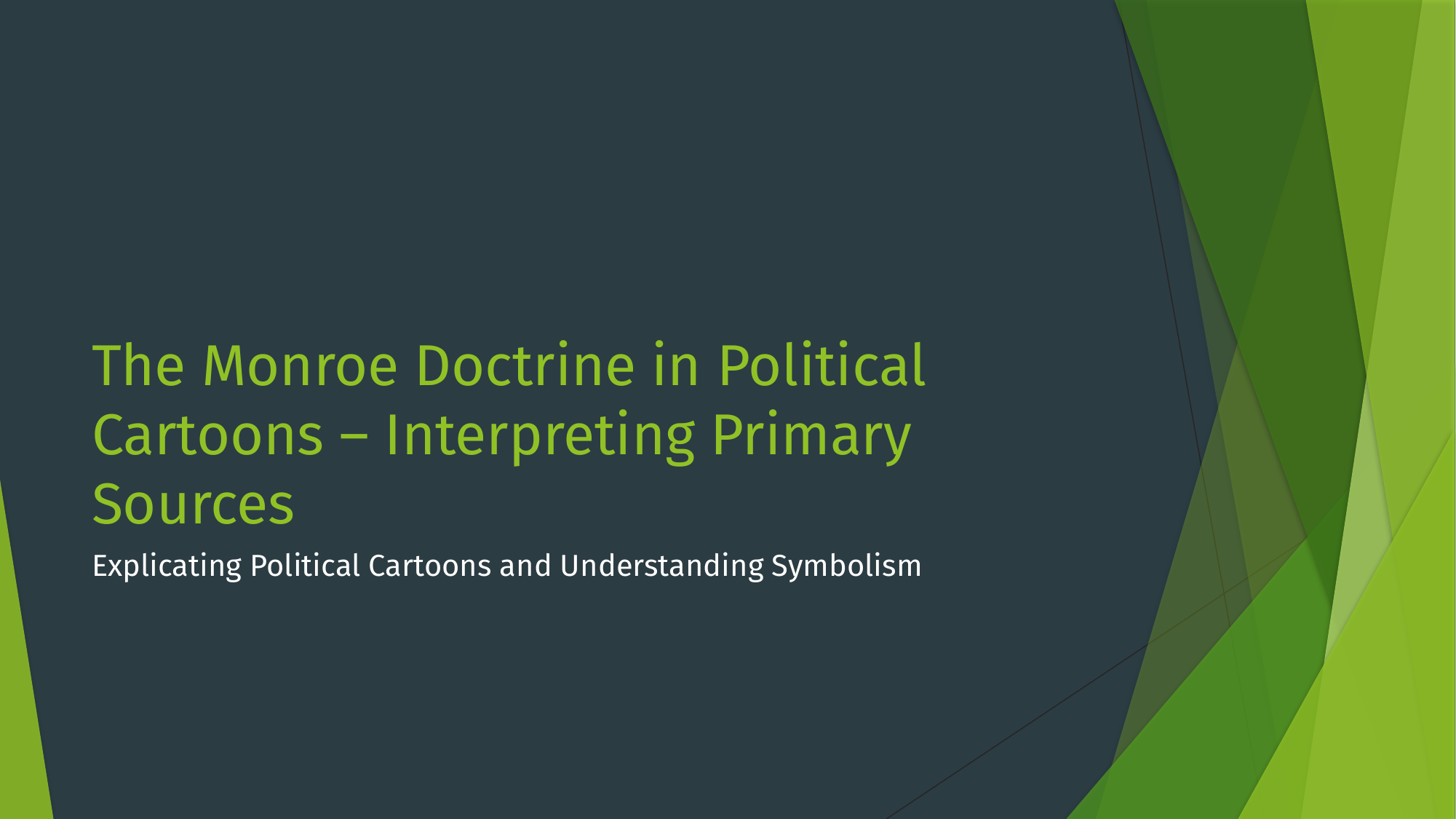

# The Monroe Doctrine in Political Cartoons – Interpreting Primary Sources
Explicating Political Cartoons and Understanding Symbolism